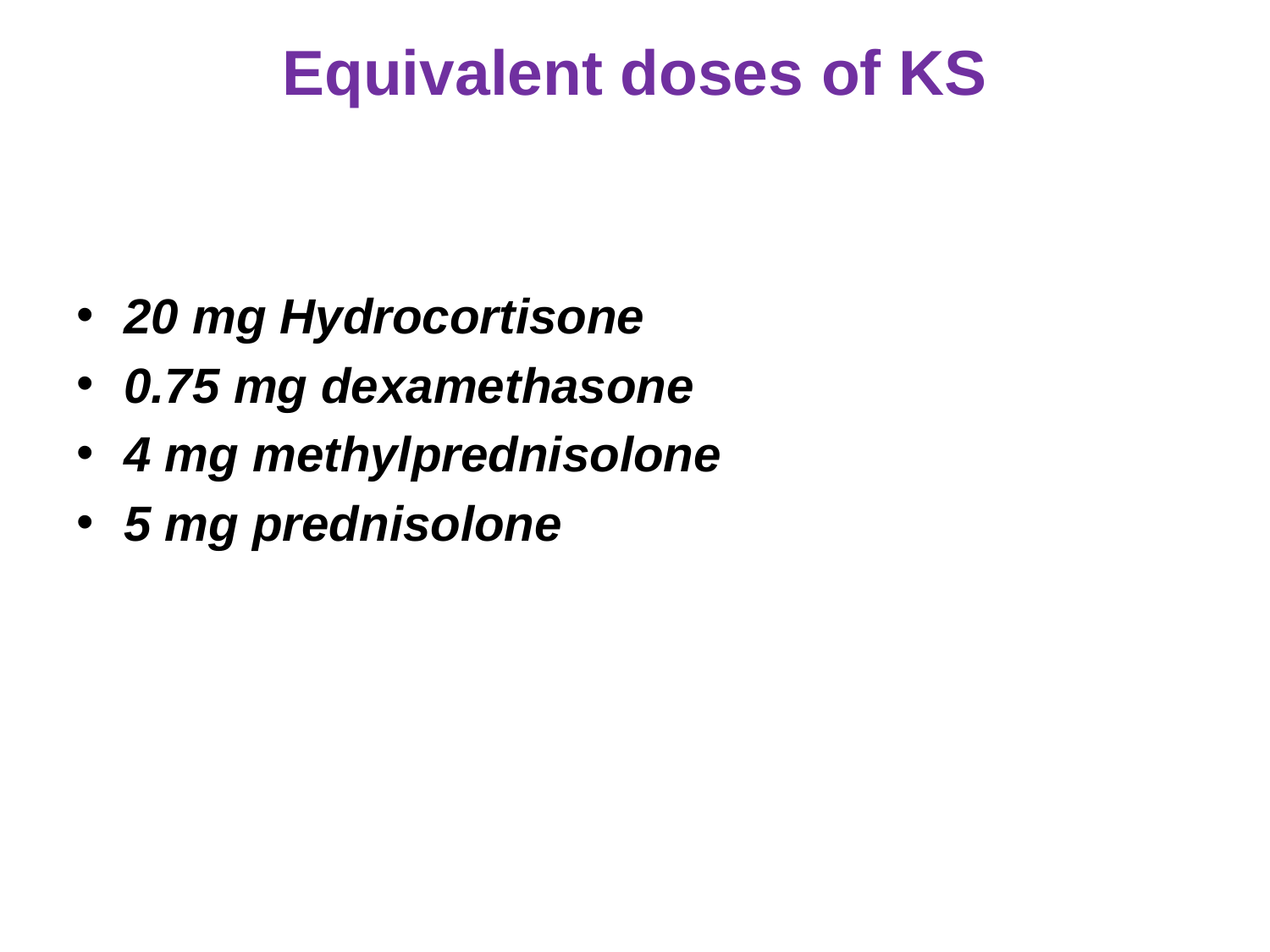

# Equivalent doses of KS
20 mg Hydrocortisone
0.75 mg dexamethasone
4 mg methylprednisolone
5 mg prednisolone